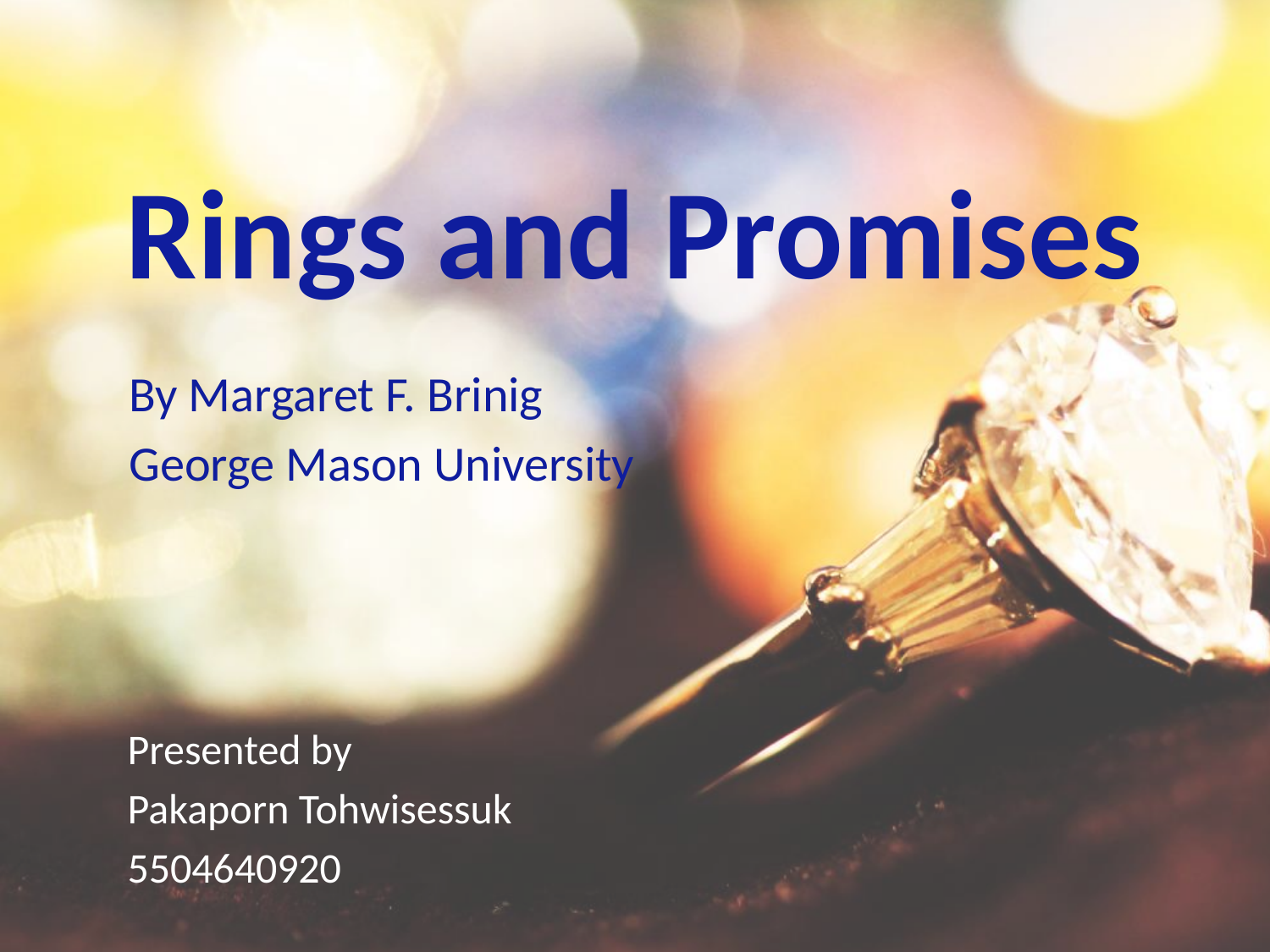

# Rings and Promises
By Margaret F. Brinig
George Mason University
Presented by
Pakaporn Tohwisessuk
5504640920